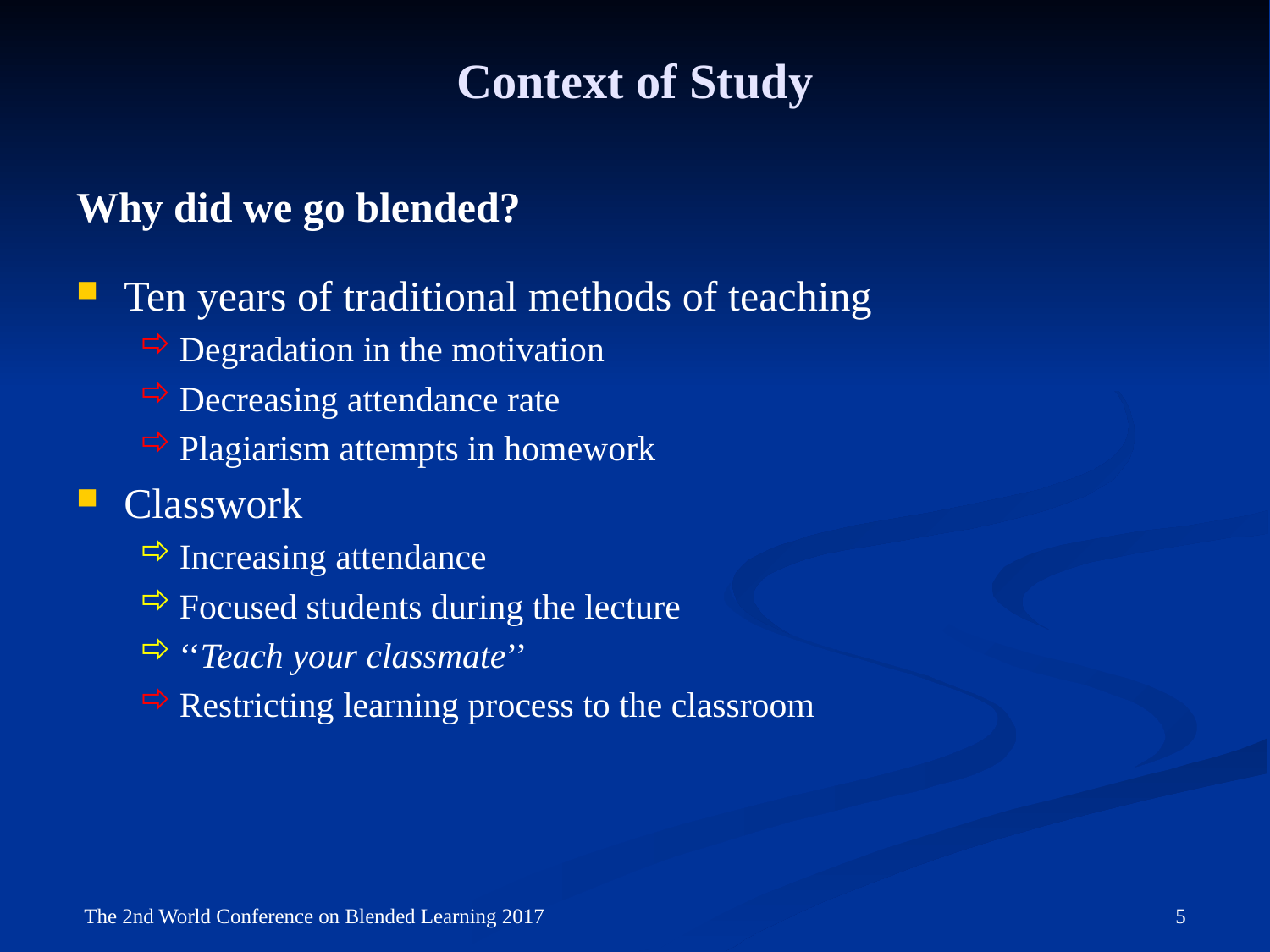

# Context of Study
Why did we go blended?

Ten years of traditional methods of teaching
Degradation in the motivation
Decreasing attendance rate
Plagiarism attempts in homework
Classwork
Increasing attendance
Focused students during the lecture
‘‘Teach your classmate’’
Restricting learning process to the classroom
5
The 2nd World Conference on Blended Learning 2017